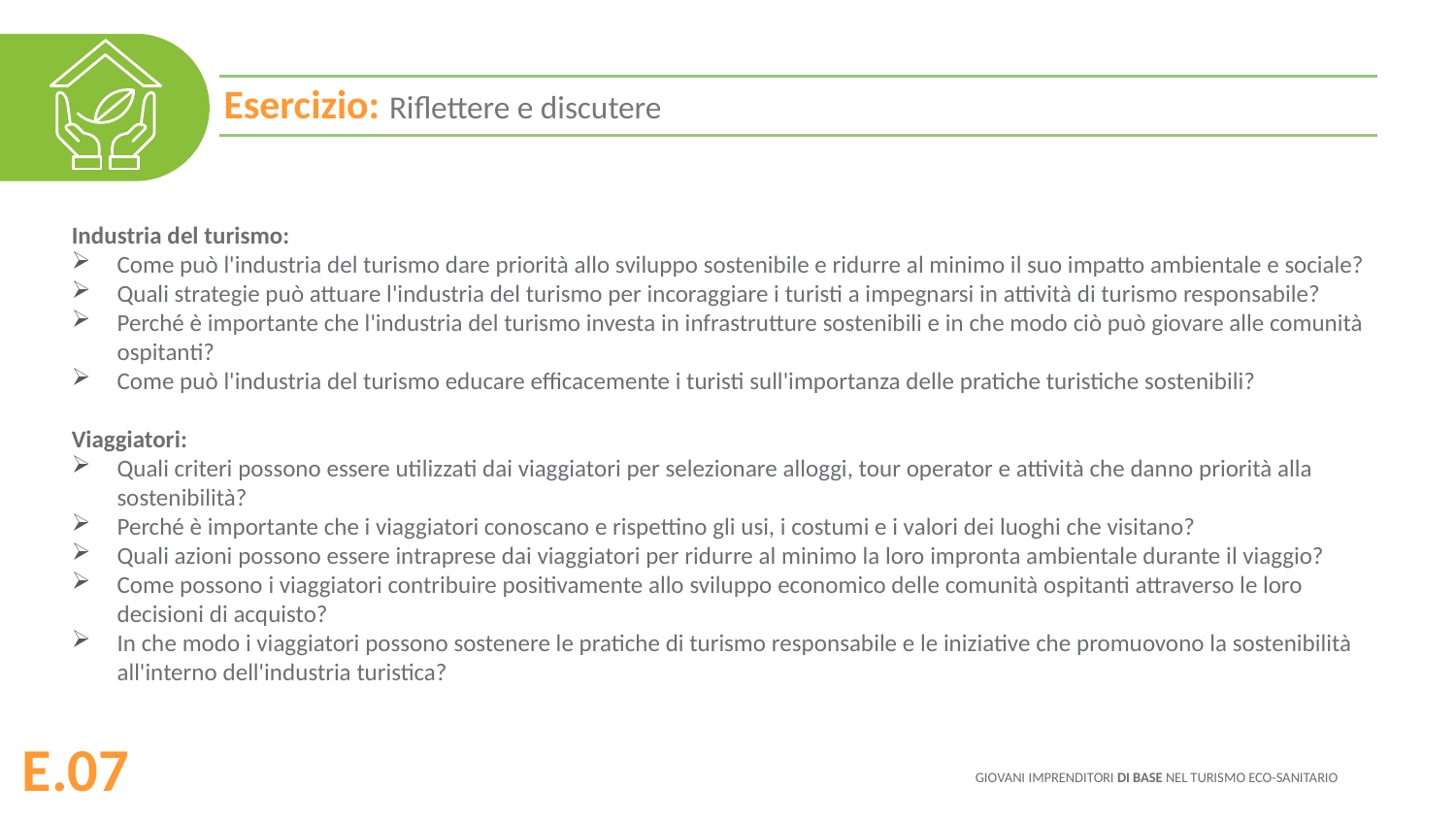

Esercizio: Riflettere e discutere

Industria del turismo:
Come può l'industria del turismo dare priorità allo sviluppo sostenibile e ridurre al minimo il suo impatto ambientale e sociale?
Quali strategie può attuare l'industria del turismo per incoraggiare i turisti a impegnarsi in attività di turismo responsabile?
Perché è importante che l'industria del turismo investa in infrastrutture sostenibili e in che modo ciò può giovare alle comunità ospitanti?
Come può l'industria del turismo educare efficacemente i turisti sull'importanza delle pratiche turistiche sostenibili?

Viaggiatori:
Quali criteri possono essere utilizzati dai viaggiatori per selezionare alloggi, tour operator e attività che danno priorità alla sostenibilità?
Perché è importante che i viaggiatori conoscano e rispettino gli usi, i costumi e i valori dei luoghi che visitano?
Quali azioni possono essere intraprese dai viaggiatori per ridurre al minimo la loro impronta ambientale durante il viaggio?
Come possono i viaggiatori contribuire positivamente allo sviluppo economico delle comunità ospitanti attraverso le loro decisioni di acquisto?
In che modo i viaggiatori possono sostenere le pratiche di turismo responsabile e le iniziative che promuovono la sostenibilità all'interno dell'industria turistica?

E.07